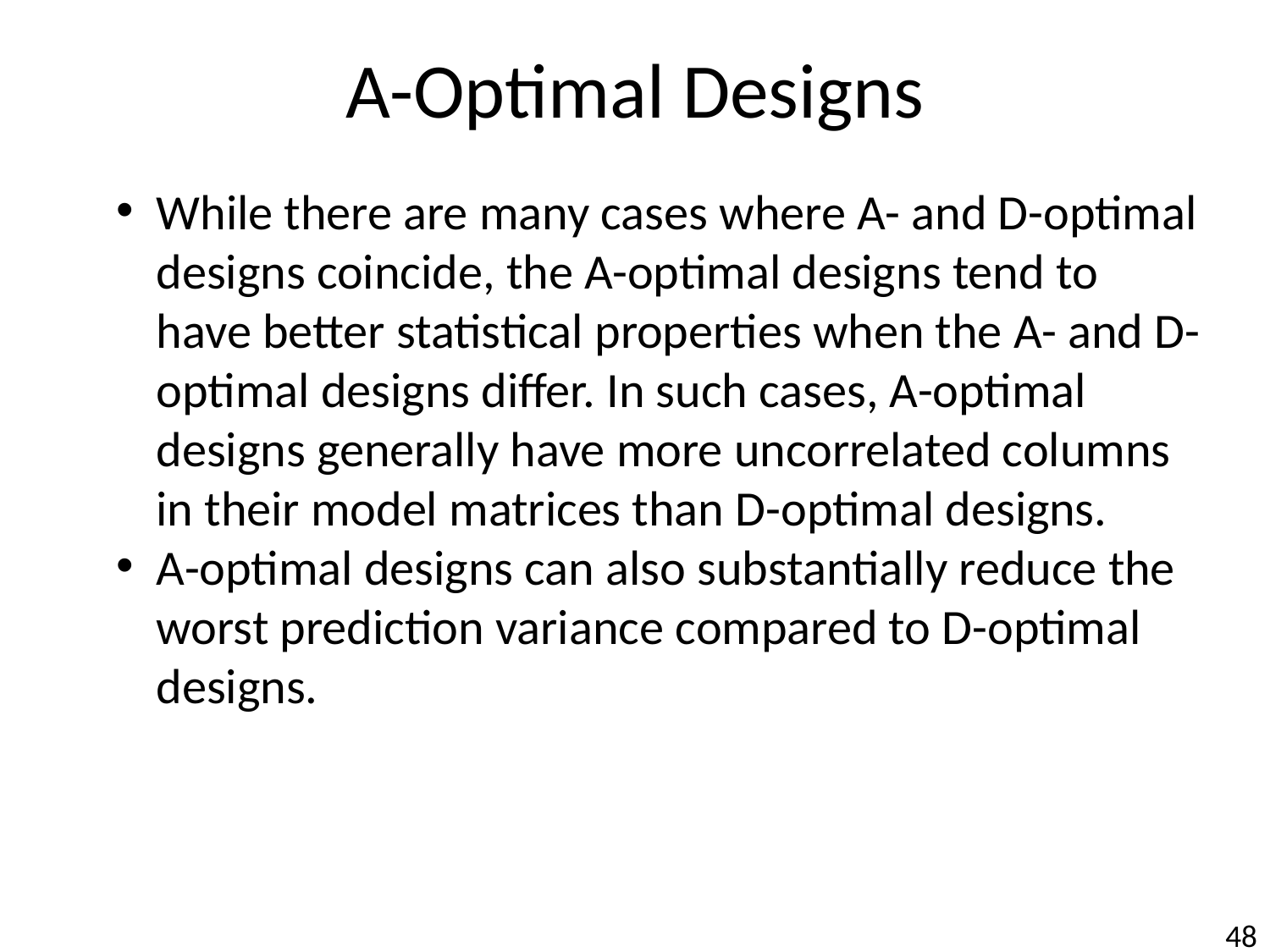

# A-Optimal Designs
While there are many cases where A- and D-optimal designs coincide, the A-optimal designs tend to have better statistical properties when the A- and D-optimal designs differ. In such cases, A-optimal designs generally have more uncorrelated columns in their model matrices than D-optimal designs.
A-optimal designs can also substantially reduce the worst prediction variance compared to D-optimal designs.